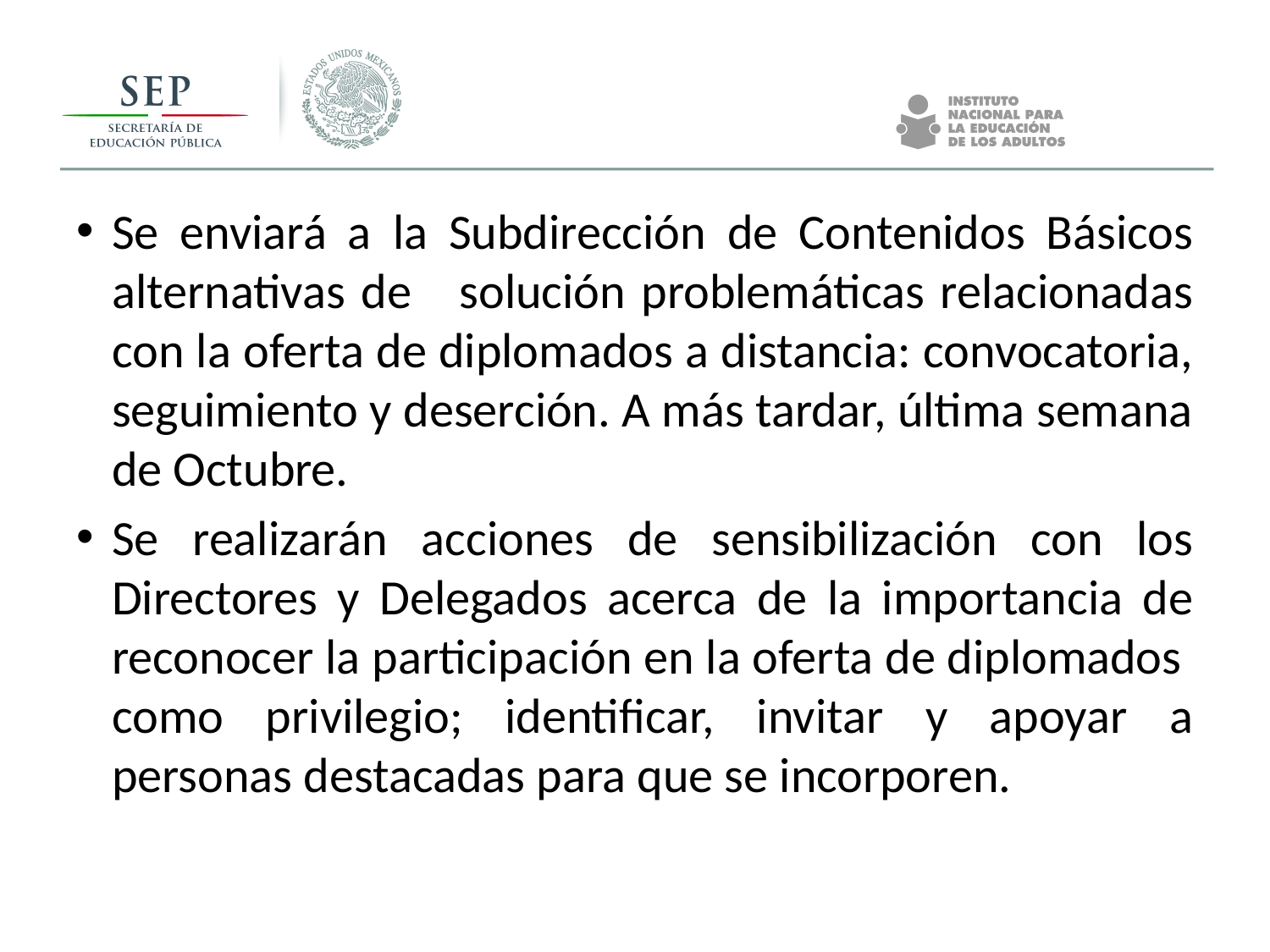

Se enviará a la Subdirección de Contenidos Básicos alternativas de   solución problemáticas relacionadas con la oferta de diplomados a distancia: convocatoria, seguimiento y deserción. A más tardar, última semana de Octubre.
Se realizarán acciones de sensibilización con los Directores y Delegados acerca de la importancia de reconocer la participación en la oferta de diplomados  como privilegio; identificar, invitar y apoyar a personas destacadas para que se incorporen.